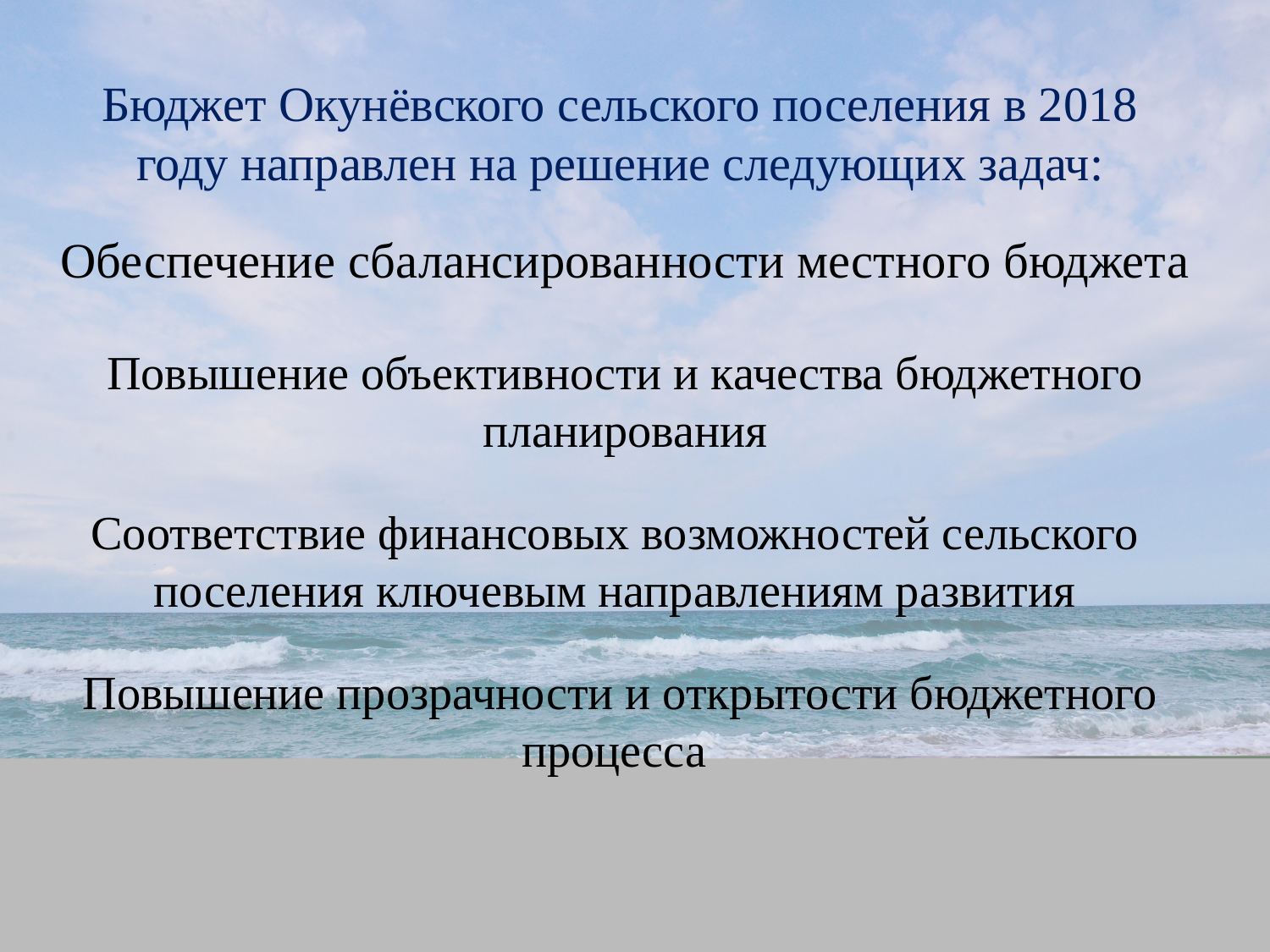

# Бюджет Окунёвского сельского поселения в 2018 году направлен на решение следующих задач:
Обеспечение сбалансированности местного бюджета
Повышение объективности и качества бюджетного планирования
Соответствие финансовых возможностей сельского поселения ключевым направлениям развития
Повышение прозрачности и открытости бюджетного процесса